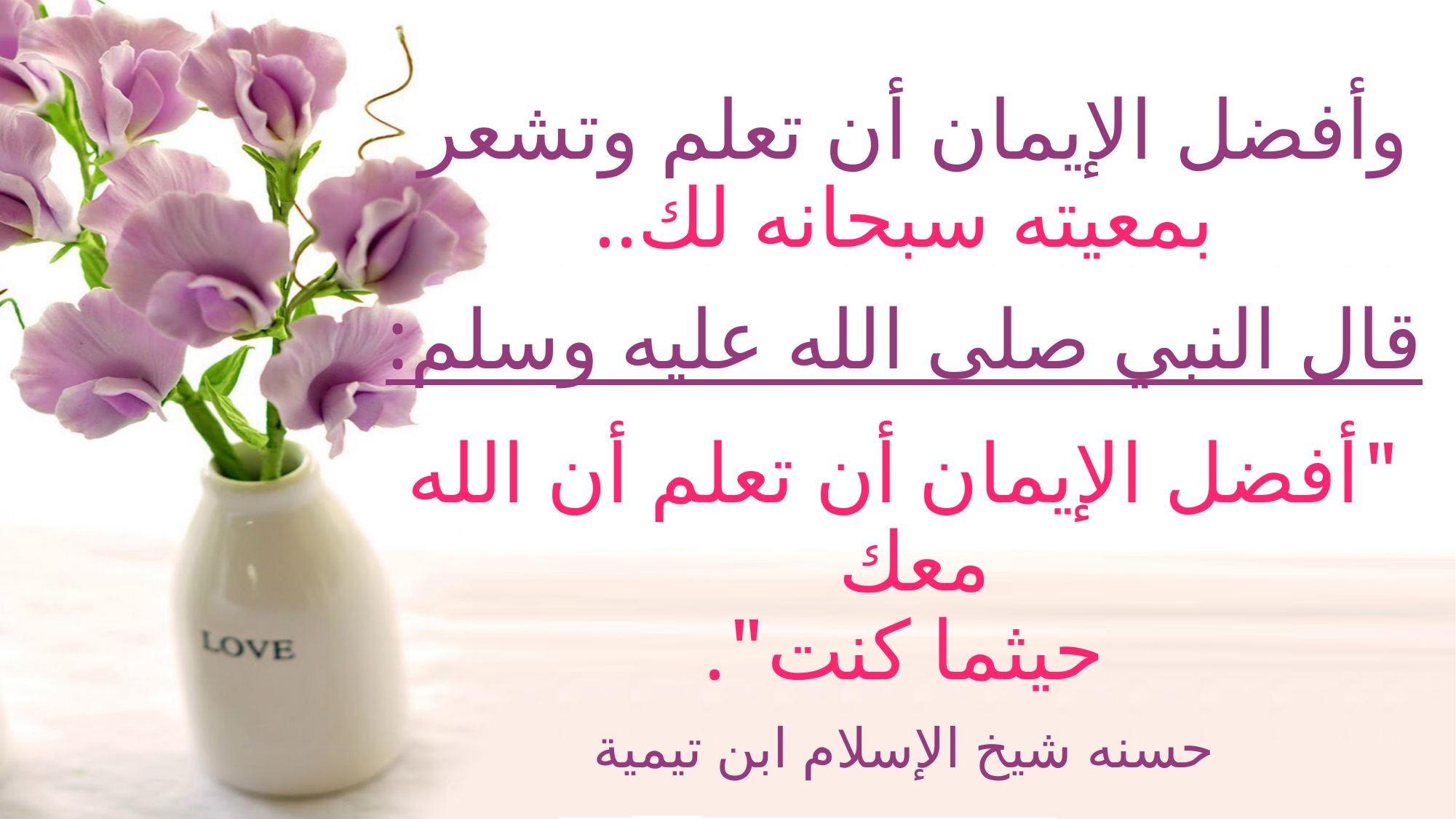

# وأفضل الإيمان أن تعلم وتشعر بمعيته سبحانه لك..  قال النبي صلى الله عليه وسلم: "أفضل الإيمان أن تعلم أن الله معك حيثما كنت".  حسنه شيخ الإسلام ابن تيمية